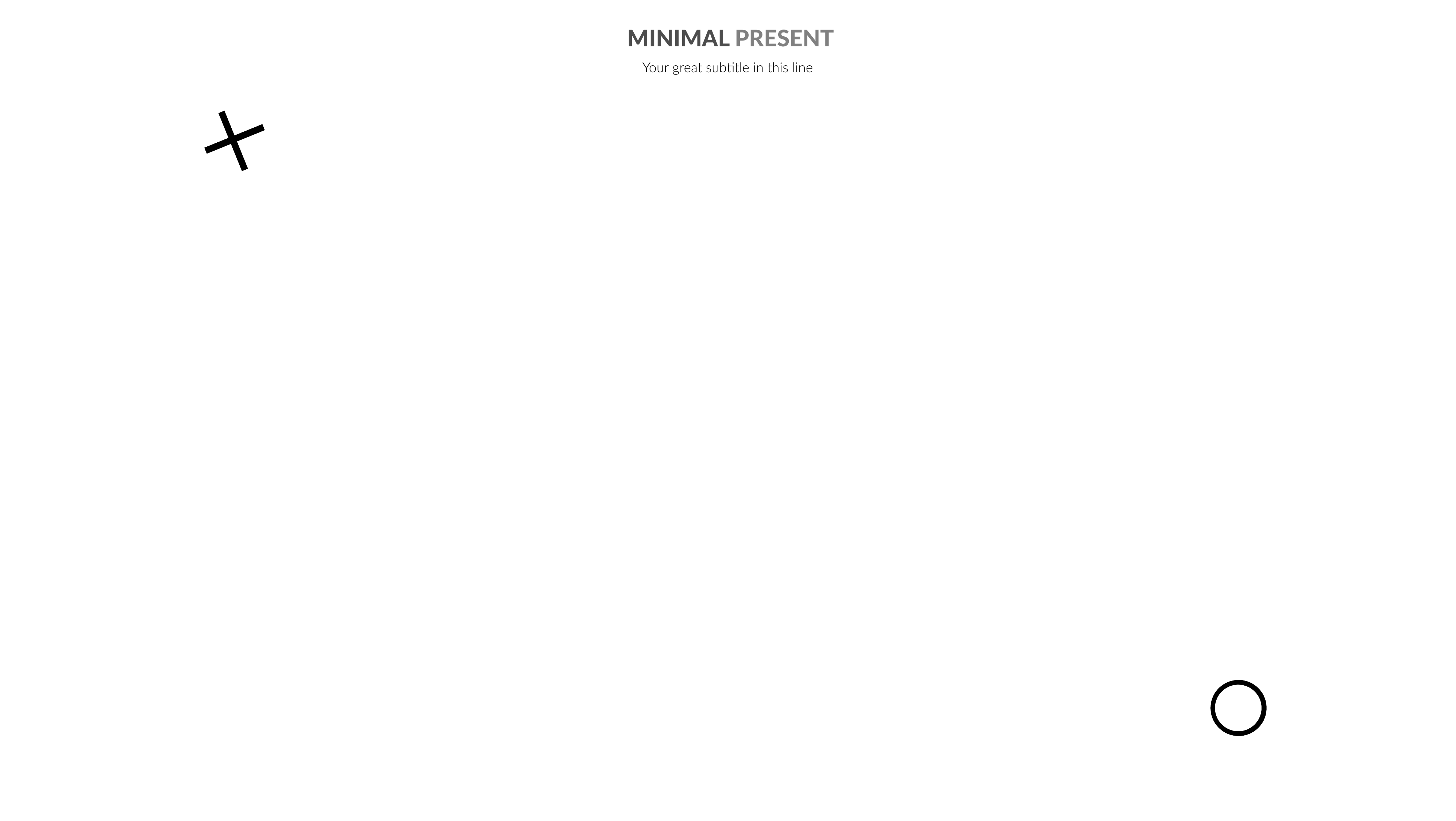

MINIMAL PRESENT
Your great subtitle in this line